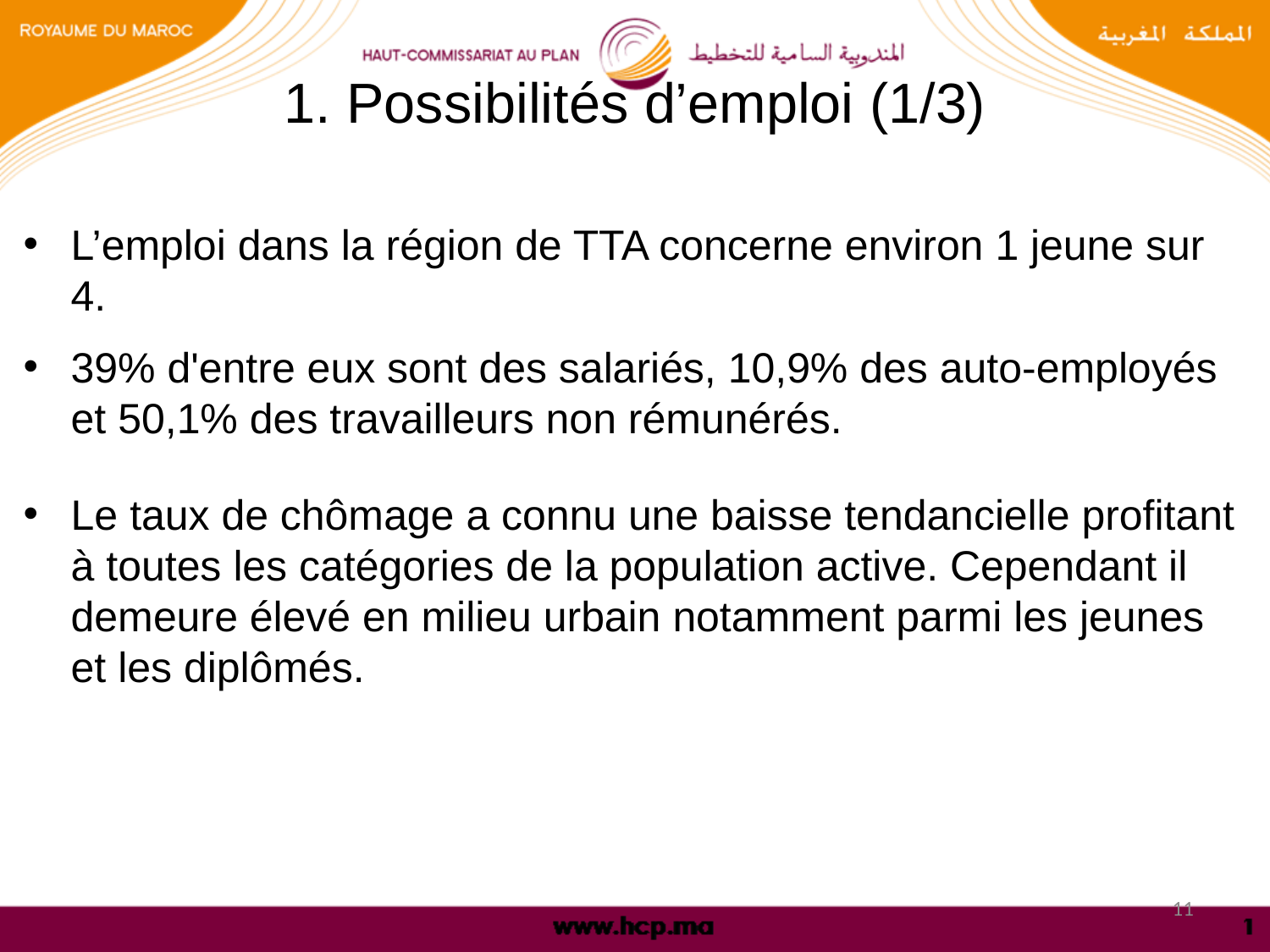

# 1. Possibilités d’emploi (1/3)
L’emploi dans la région de TTA concerne environ 1 jeune sur 4.

39% d'entre eux sont des salariés, 10,9% des auto-employés et 50,1% des travailleurs non rémunérés.

Le taux de chômage a connu une baisse tendancielle profitant à toutes les catégories de la population active. Cependant il demeure élevé en milieu urbain notamment parmi les jeunes et les diplômés.

11